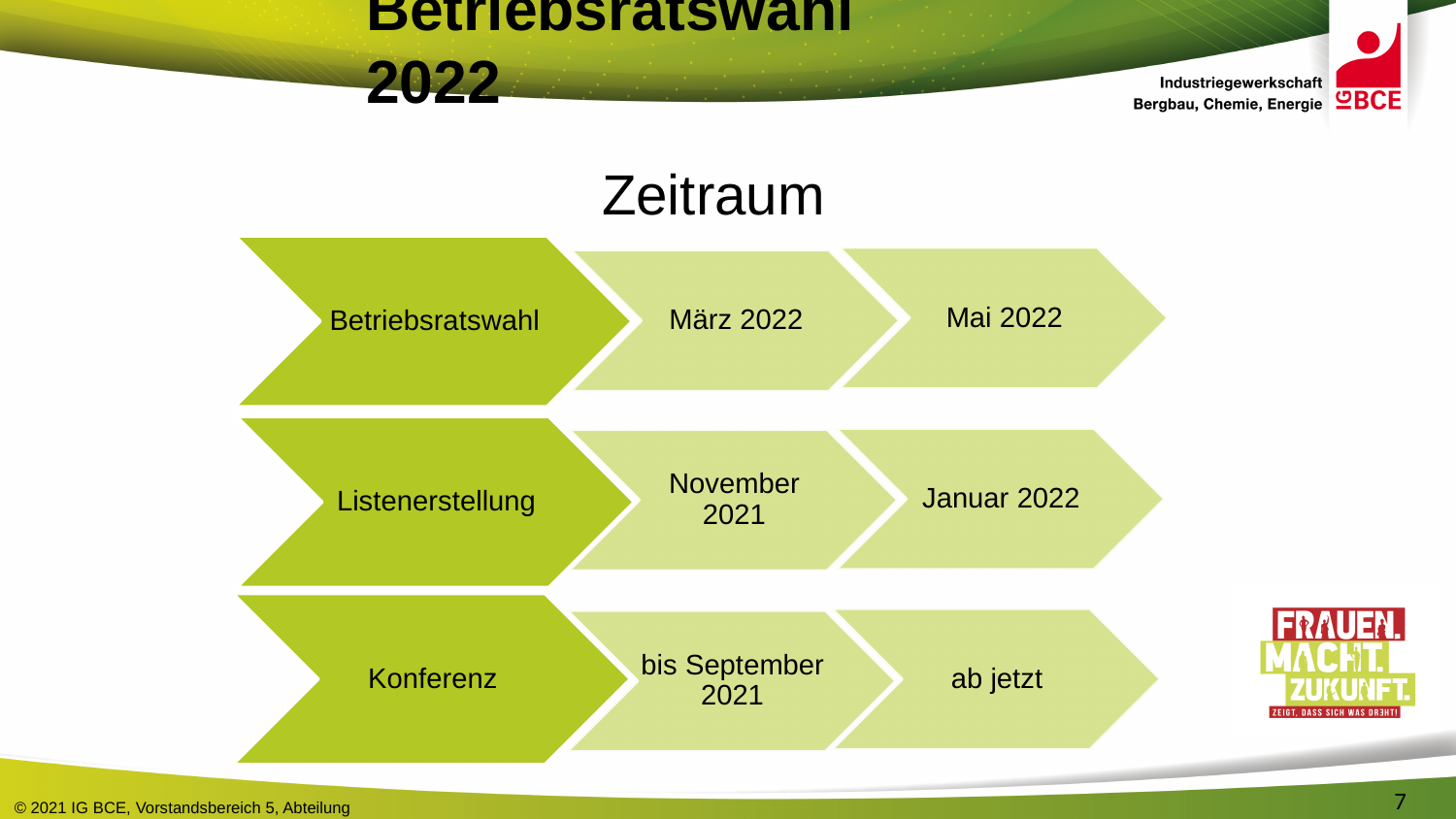

# Betriebsratswahl 2022
Zeitraum

Betriebsratswahl

Mai 2022

März 2022

Listenerstellung

Januar 2022

November 2021

Konferenz

ab jetzt

bis September 2021
7